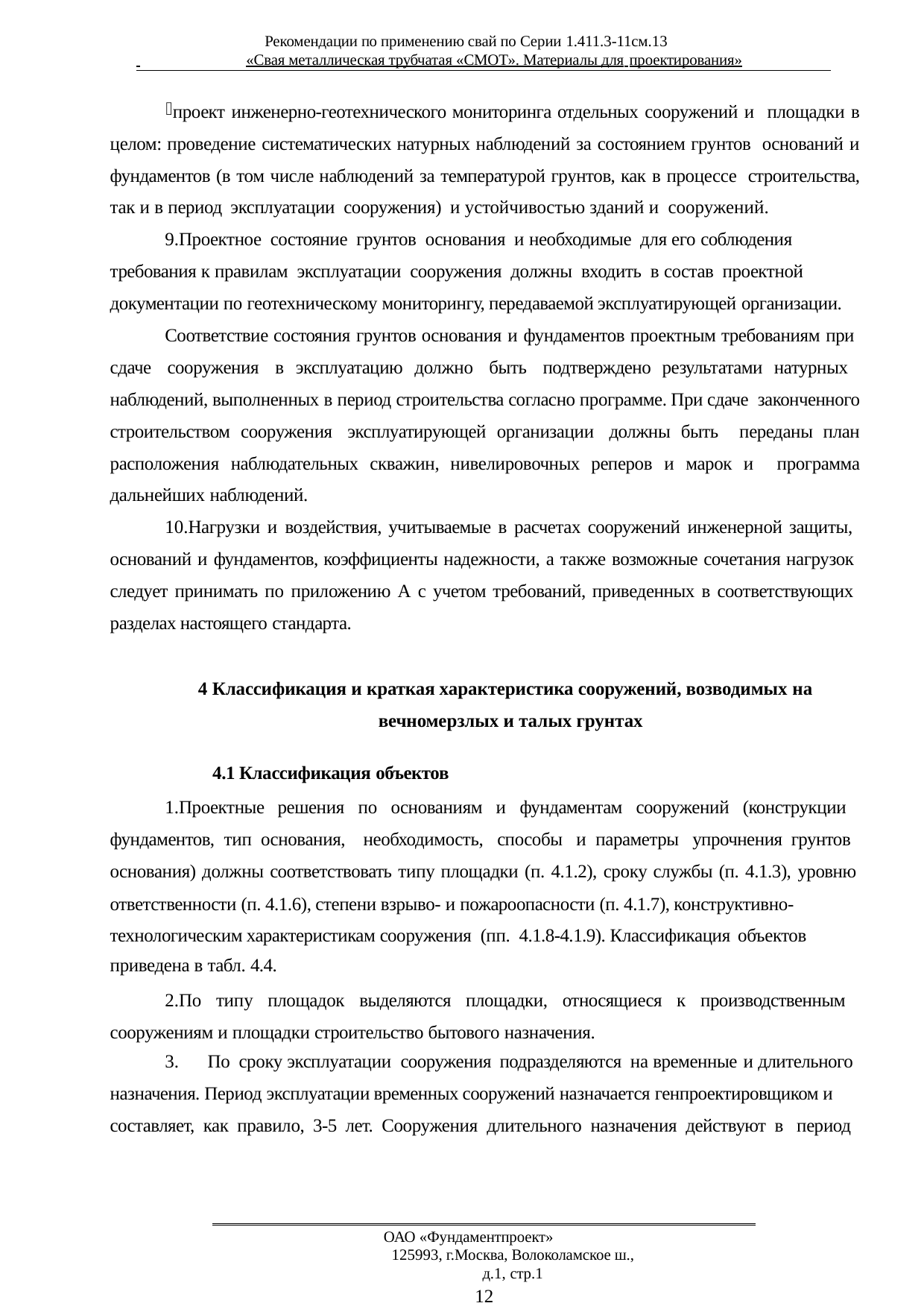

Рекомендации по применению свай по Серии 1.411.3-11см.13
 	«Свая металлическая трубчатая «СМОТ». Материалы для проектирования»

проект инженерно-геотехнического мониторинга отдельных сооружений и  площадки в целом: проведение систематических натурных наблюдений за состоянием грунтов  оснований и фундаментов (в том числе наблюдений за температурой грунтов, как в процессе  строительства, так и в период  эксплуатации сооружения) и устойчивостью зданий и  сооружений.
Проектное состояние грунтов основания и необходимые для его соблюдения
требования к правилам эксплуатации сооружения должны входить в состав проектной  документации по геотехническому мониторингу, передаваемой эксплуатирующей организации.
Соответствие состояния грунтов основания и фундаментов проектным требованиям при  сдаче сооружения в эксплуатацию должно быть подтверждено результатами натурных  наблюдений, выполненных в период строительства согласно программе. При сдаче  законченного строительством сооружения эксплуатирующей организации должны быть  переданы план расположения наблюдательных скважин, нивелировочных реперов и марок и  программа дальнейших наблюдений.
Нагрузки и воздействия, учитываемые в расчетах сооружений инженерной защиты,  оснований и фундаментов, коэффициенты надежности, а также возможные сочетания нагрузок  следует принимать по приложению А с учетом требований, приведенных в соответствующих  разделах настоящего стандарта.

4 Классификация и краткая характеристика сооружений, возводимых на  вечномерзлых и талых грунтах

4.1 Классификация объектов
Проектные решения по основаниям и фундаментам сооружений (конструкции  фундаментов, тип основания,  необходимость, способы и параметры упрочнения грунтов  основания) должны соответствовать типу площадки (п. 4.1.2), сроку службы (п. 4.1.3), уровню
ответственности (п. 4.1.6), степени взрыво- и пожароопасности (п. 4.1.7), конструктивно-  технологическим характеристикам сооружения (пп. 4.1.8-4.1.9). Классификация объектов
приведена в табл. 4.4.
По типу площадок выделяются площадки, относящиеся к производственным  сооружениям и площадки строительство бытового назначения.
По  сроку эксплуатации  сооружения  подразделяются  на временные и длительного
назначения. Период эксплуатации временных сооружений назначается генпроектировщиком и  составляет,  как  правило,  3-5  лет.  Сооружения  длительного  назначения  действуют  в  период
ОАО «Фундаментпроект»
125993, г.Москва, Волоколамское ш., д.1, стр.1
12